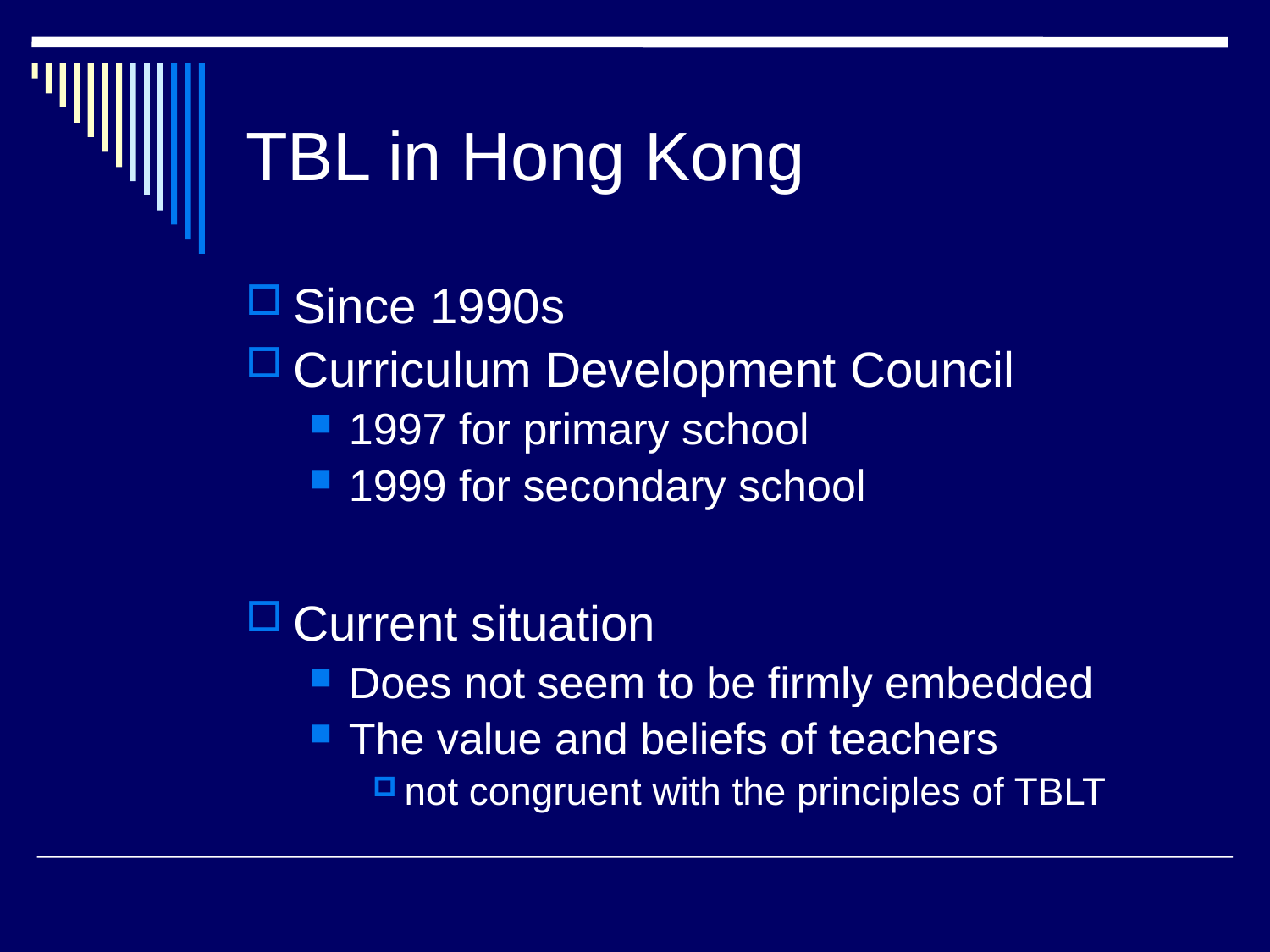

TBL in Hong Kong
Since 1990s
Curriculum Development Council
1997 for primary school
1999 for secondary school

Current situation
Does not seem to be firmly embedded
The value and beliefs of teachers
not congruent with the principles of TBLT